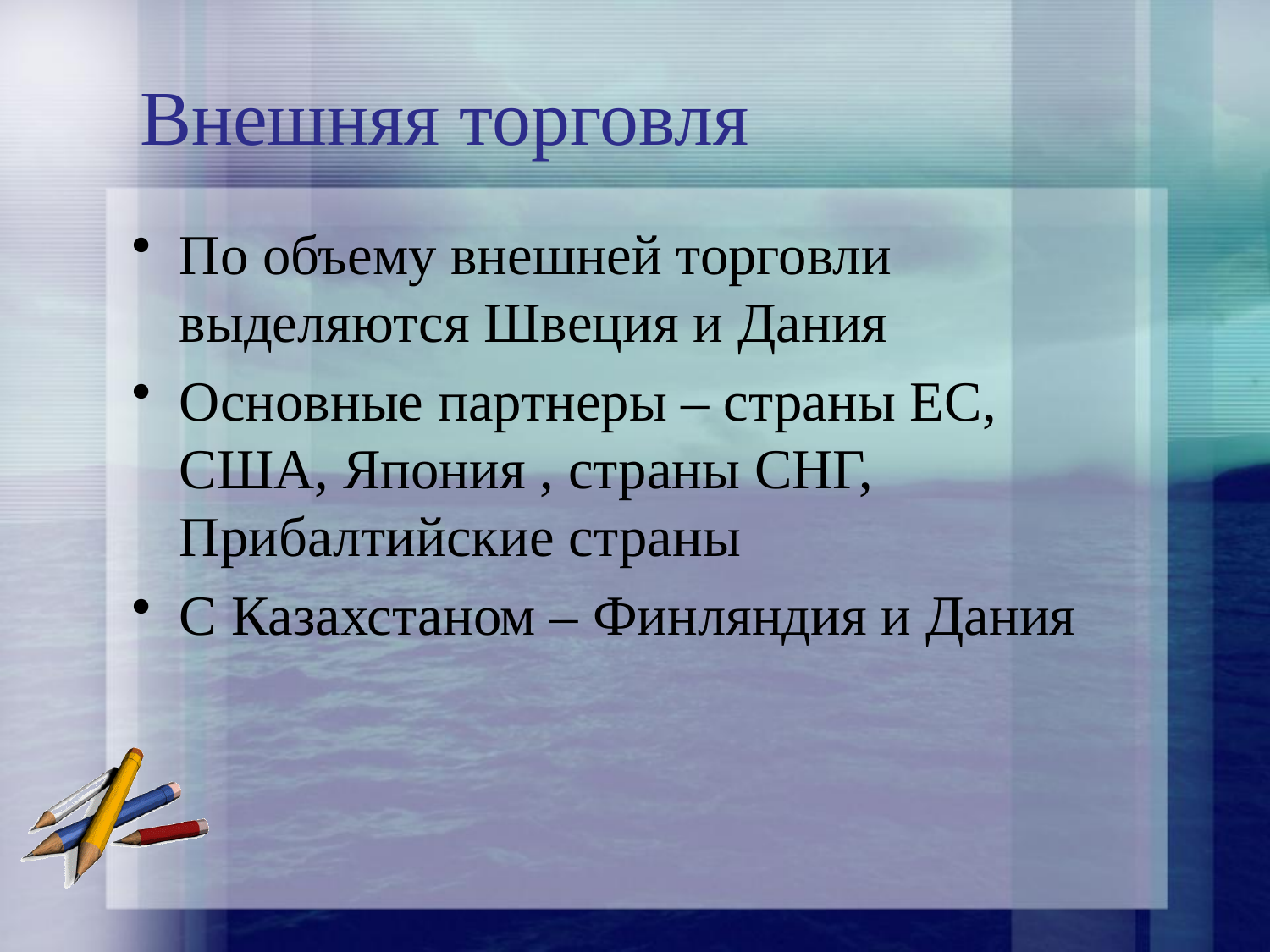

# Внешняя торговля
По объему внешней торговли выделяются Швеция и Дания
Основные партнеры – страны ЕС, США, Япония , страны СНГ, Прибалтийские страны
С Казахстаном – Финляндия и Дания